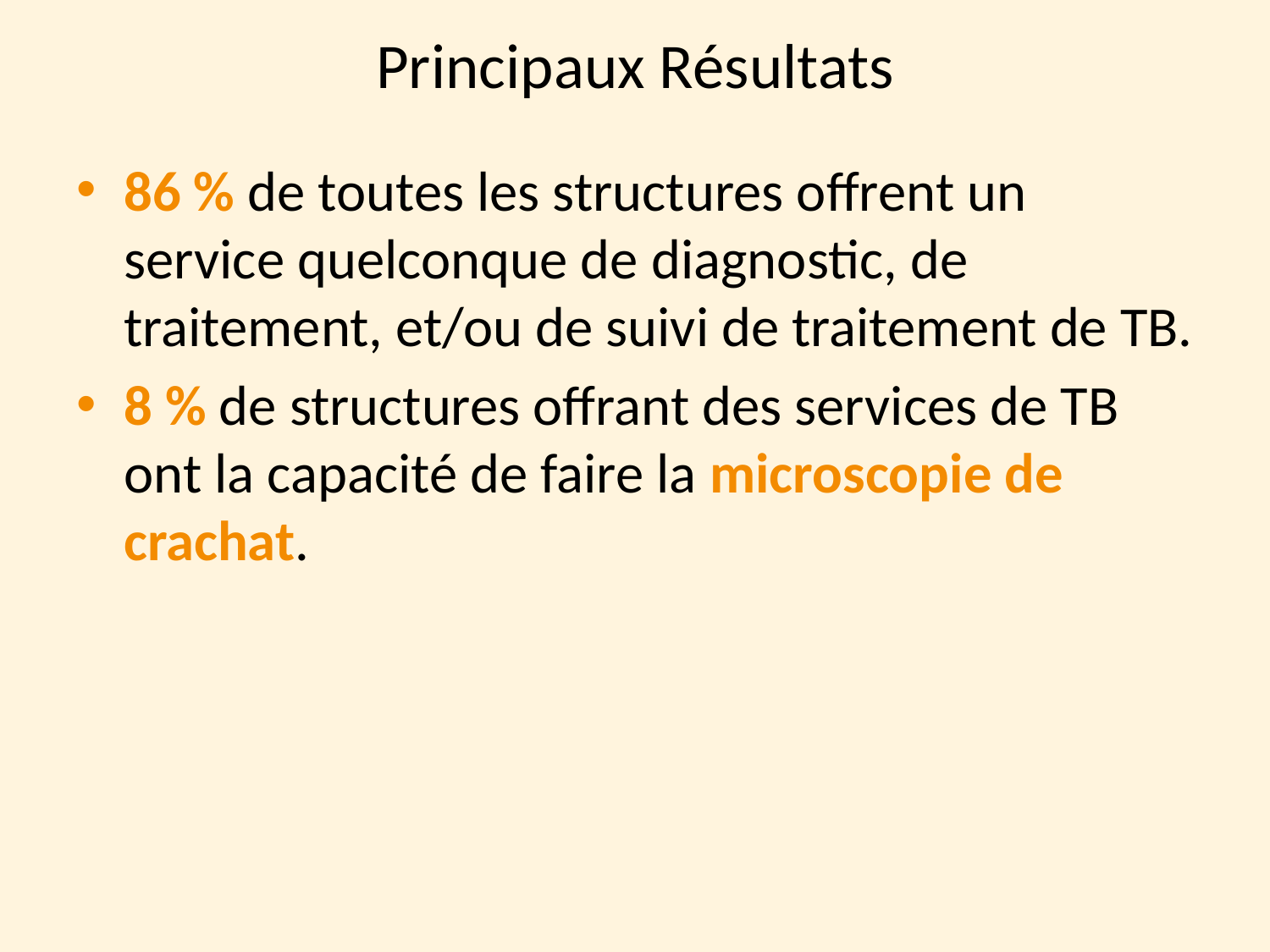

Principaux Résultats
86 % de toutes les structures offrent un service quelconque de diagnostic, de traitement, et/ou de suivi de traitement de TB.
8 % de structures offrant des services de TB ont la capacité de faire la microscopie de crachat.